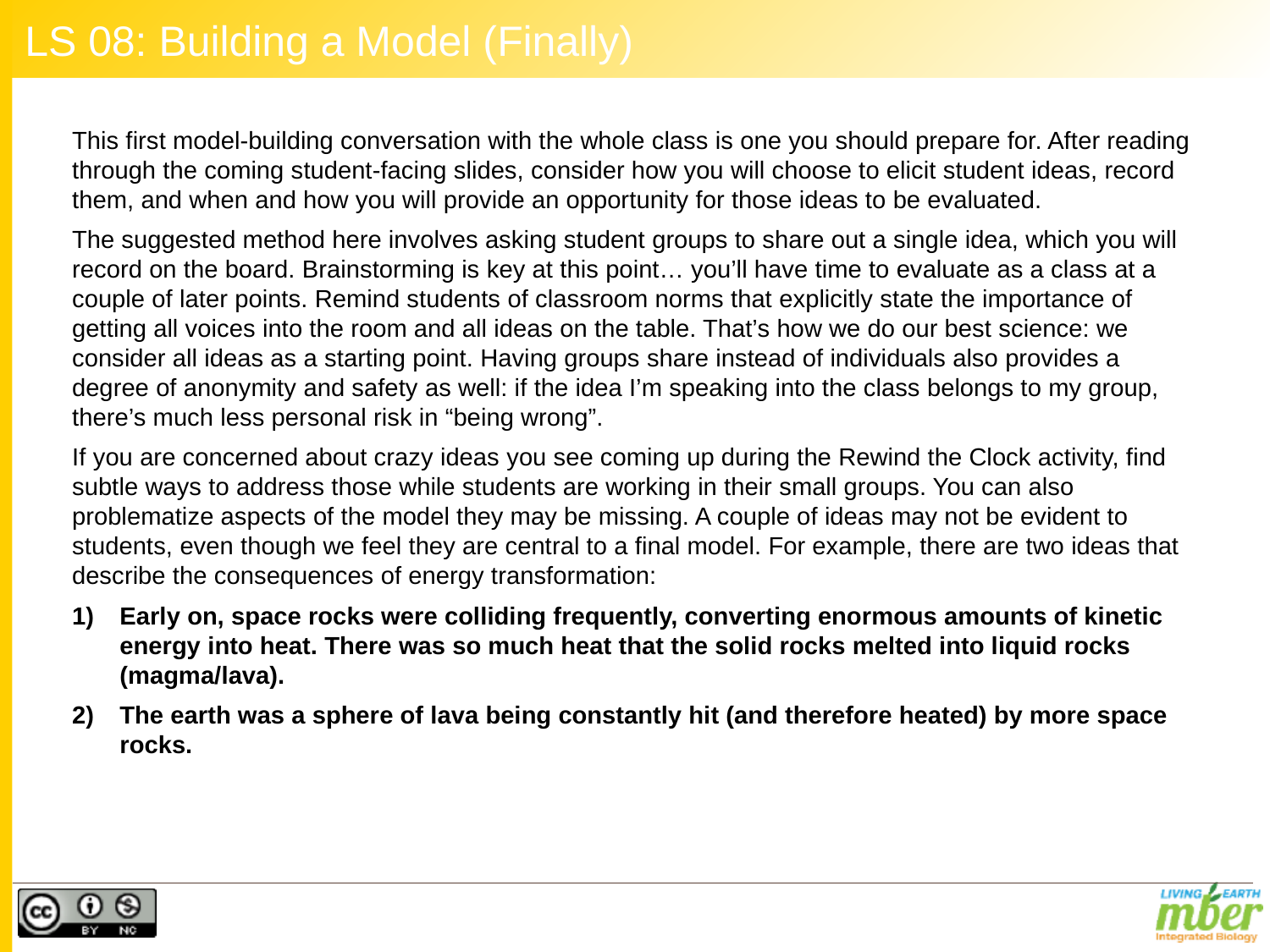

# LS 08: Building a Model (Finally)
This first model-building conversation with the whole class is one you should prepare for. After reading through the coming student-facing slides, consider how you will choose to elicit student ideas, record them, and when and how you will provide an opportunity for those ideas to be evaluated.
The suggested method here involves asking student groups to share out a single idea, which you will record on the board. Brainstorming is key at this point… you’ll have time to evaluate as a class at a couple of later points. Remind students of classroom norms that explicitly state the importance of getting all voices into the room and all ideas on the table. That’s how we do our best science: we consider all ideas as a starting point. Having groups share instead of individuals also provides a degree of anonymity and safety as well: if the idea I’m speaking into the class belongs to my group, there’s much less personal risk in “being wrong”.
If you are concerned about crazy ideas you see coming up during the Rewind the Clock activity, find subtle ways to address those while students are working in their small groups. You can also problematize aspects of the model they may be missing. A couple of ideas may not be evident to students, even though we feel they are central to a final model. For example, there are two ideas that describe the consequences of energy transformation:
Early on, space rocks were colliding frequently, converting enormous amounts of kinetic energy into heat. There was so much heat that the solid rocks melted into liquid rocks (magma/lava).
The earth was a sphere of lava being constantly hit (and therefore heated) by more space rocks.